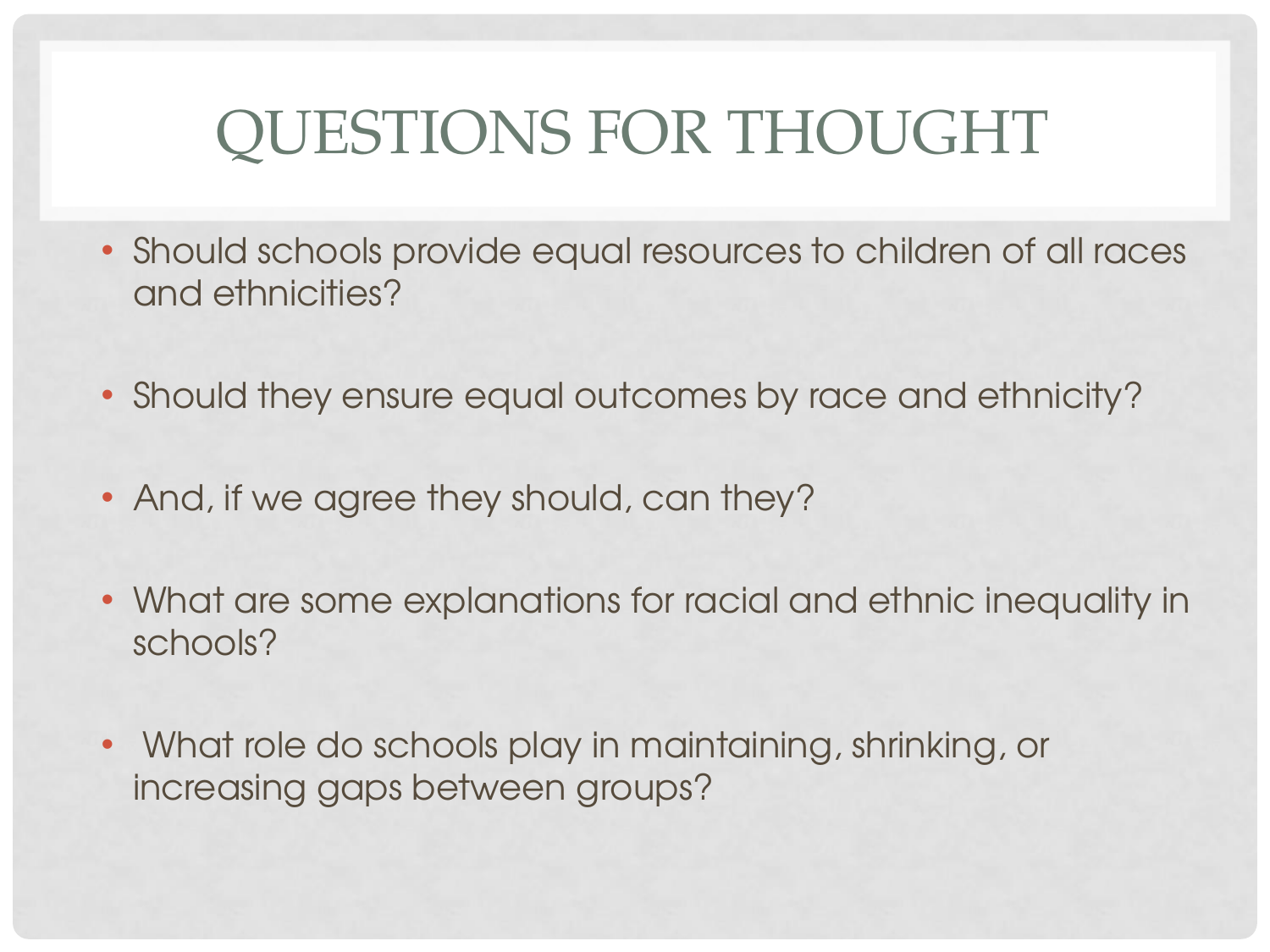

# QUESTIONS FOR THOUGHT
Should schools provide equal resources to children of all races and ethnicities?

Should they ensure equal outcomes by race and ethnicity?

And, if we agree they should, can they?

What are some explanations for racial and ethnic inequality in schools?

 What role do schools play in maintaining, shrinking, or increasing gaps between groups?